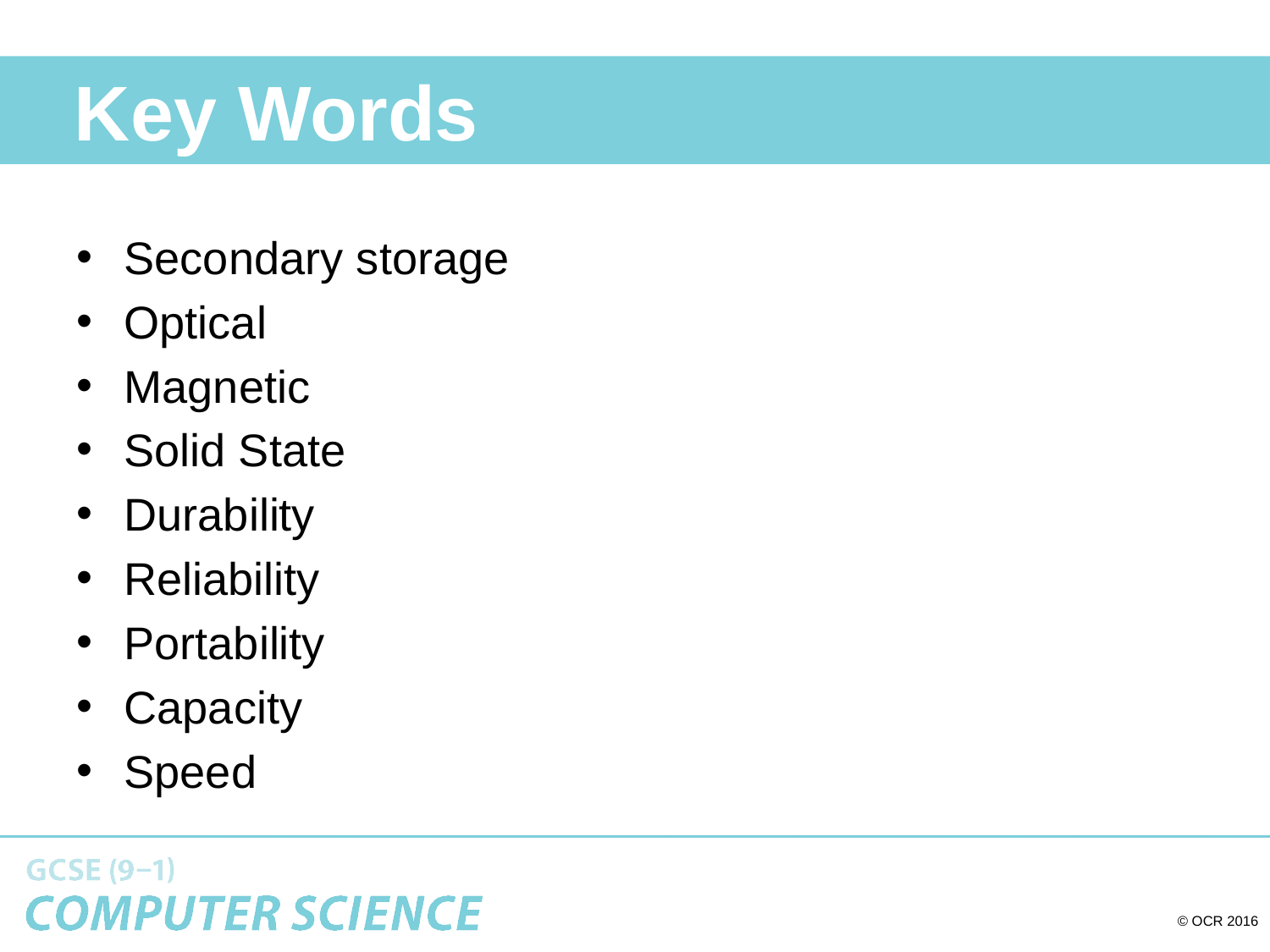

# Key Words
Secondary storage
Optical
Magnetic
Solid State
Durability
Reliability
Portability
Capacity
Speed